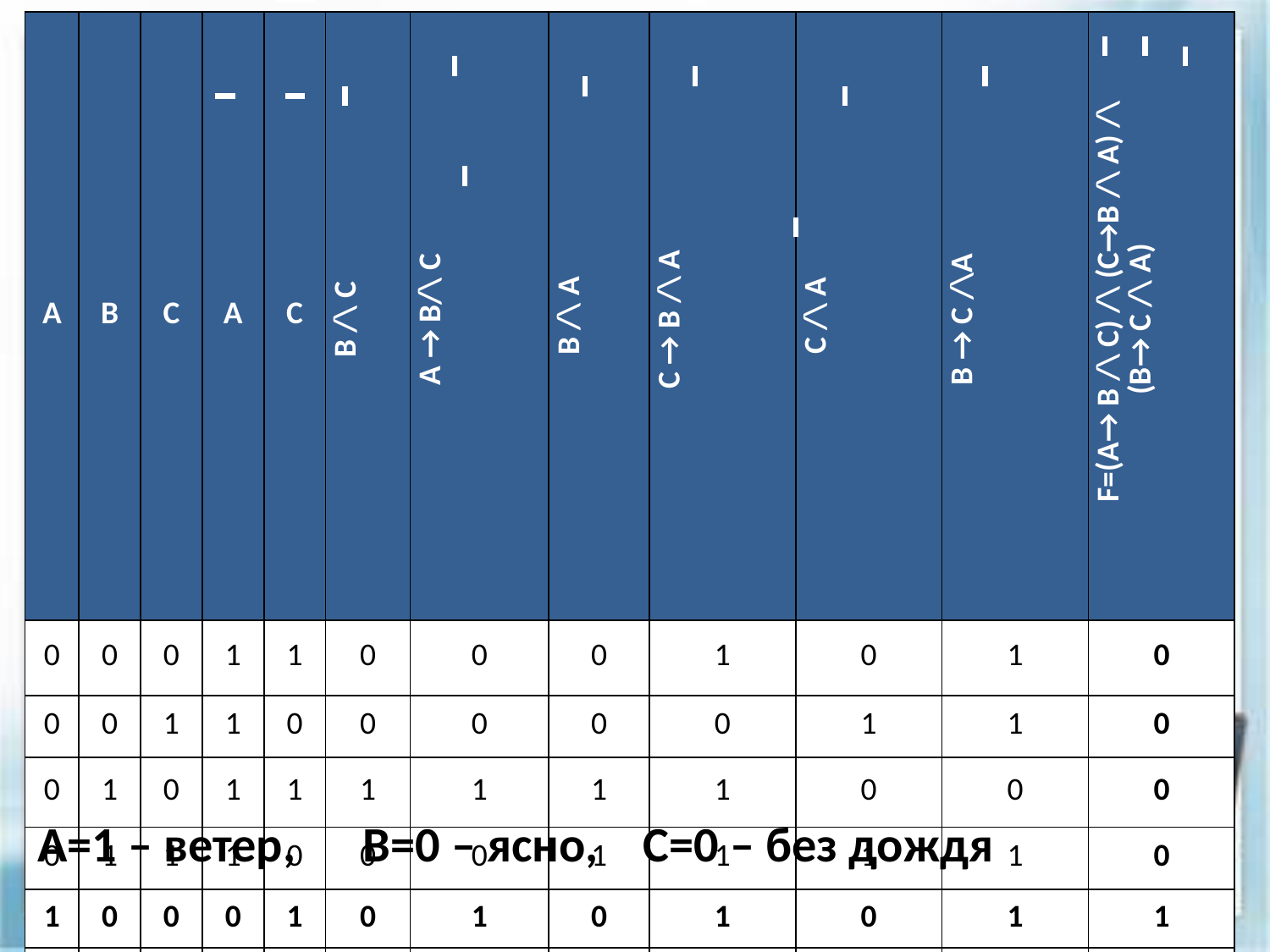

| А | В | С | A | C | B /\ C | A → B/\ C | B /\ A | С → B /\ A | C /\ A | B → C /\A | F=(A→ B /\ C) /\ (C→B /\ A) /\ (B→ C /\ A) |
| --- | --- | --- | --- | --- | --- | --- | --- | --- | --- | --- | --- |
| 0 | 0 | 0 | 1 | 1 | 0 | 0 | 0 | 1 | 0 | 1 | 0 |
| 0 | 0 | 1 | 1 | 0 | 0 | 0 | 0 | 0 | 1 | 1 | 0 |
| 0 | 1 | 0 | 1 | 1 | 1 | 1 | 1 | 1 | 0 | 0 | 0 |
| 0 | 1 | 1 | 1 | 0 | 0 | 0 | 1 | 1 | 1 | 1 | 0 |
| 1 | 0 | 0 | 0 | 1 | 0 | 1 | 0 | 1 | 0 | 1 | 1 |
| 1 | 0 | 1 | 0 | 0 | 0 | 1 | 0 | 0 | 0 | 1 | 0 |
| 1 | 1 | 0 | 0 | 1 | 1 | 1 | 0 | 1 | 0 | 0 | 0 |
| 1 | 1 | 1 | 0 | 0 | 0 | 1 | 0 | 0 | 0 | 0 | 0 |
A=1 – ветер,      В=0 – ясно,    С=0 – без дождя